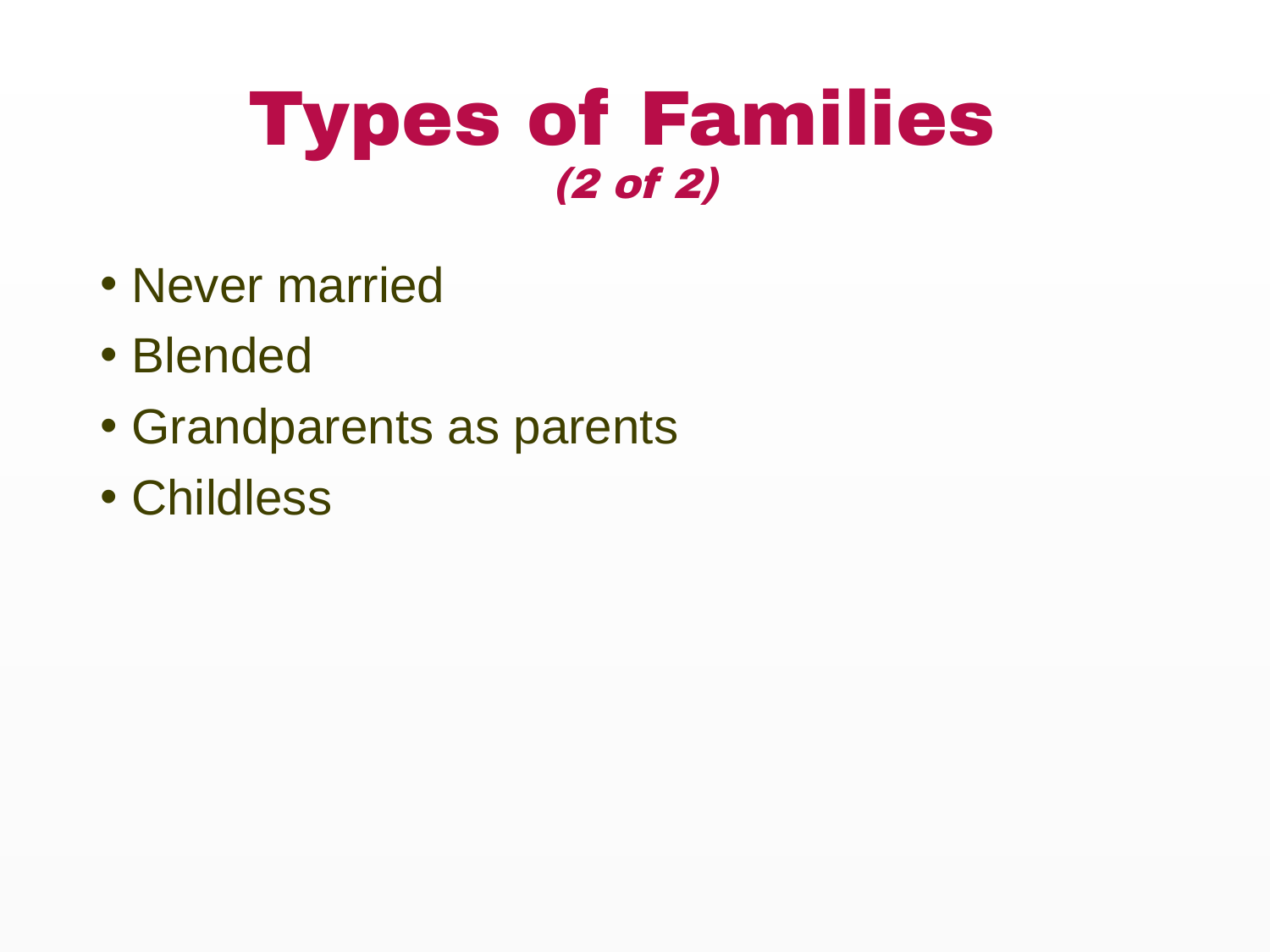

# Types of Families (2 of 2)
Never married
Blended
Grandparents as parents
Childless